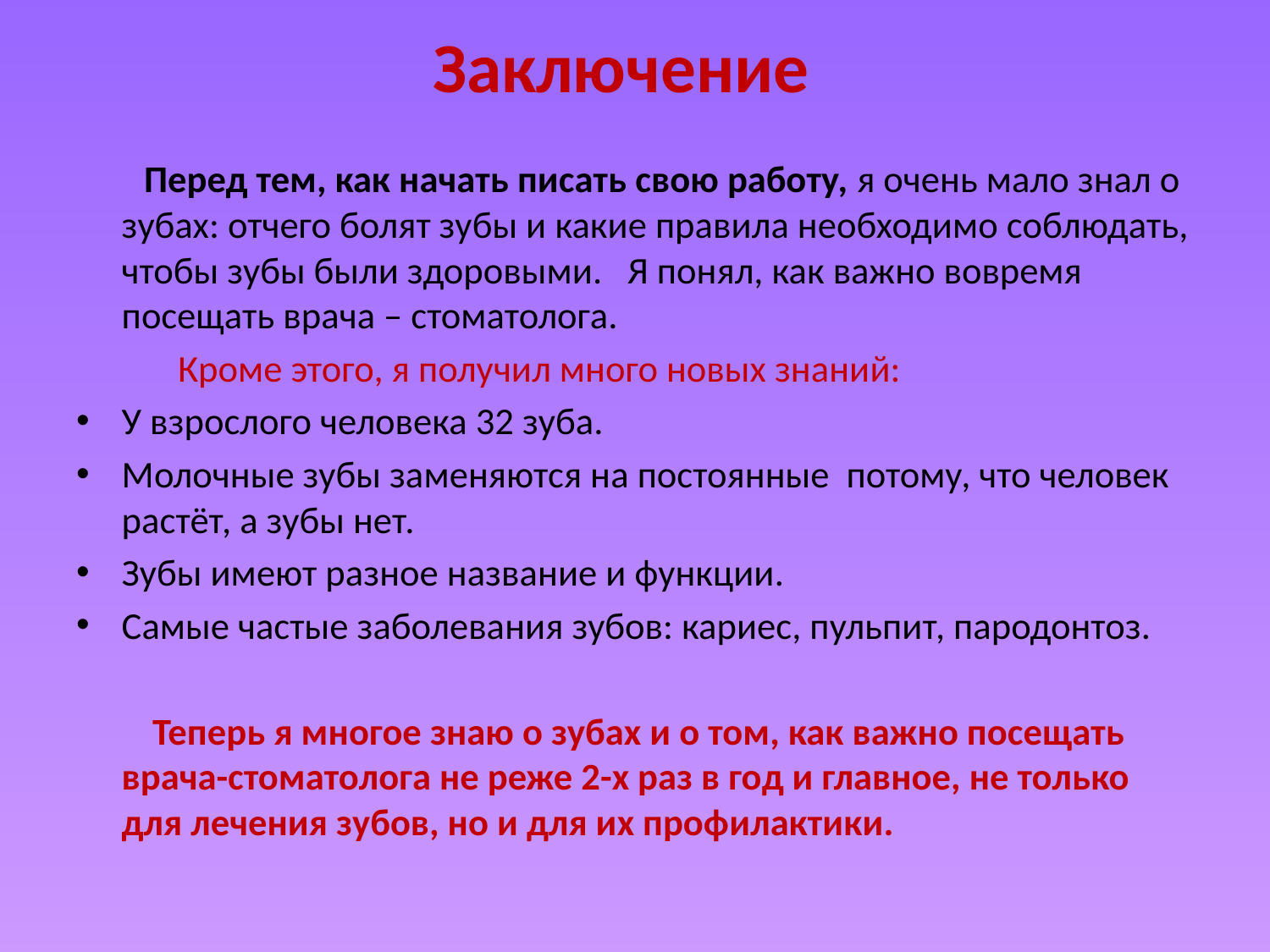

# Заключение
        Перед тем, как начать писать свою работу, я очень мало знал о зубах: отчего болят зубы и какие правила необходимо соблюдать, чтобы зубы были здоровыми.   Я понял, как важно вовремя посещать врача – стоматолога.
            Кроме этого, я получил много новых знаний:
У взрослого человека 32 зуба.
Молочные зубы заменяются на постоянные  потому, что человек растёт, а зубы нет.
Зубы имеют разное название и функции.
Самые частые заболевания зубов: кариес, пульпит, пародонтоз.

         Теперь я многое знаю о зубах и о том, как важно посещать врача-стоматолога не реже 2-х раз в год и главное, не только для лечения зубов, но и для их профилактики.